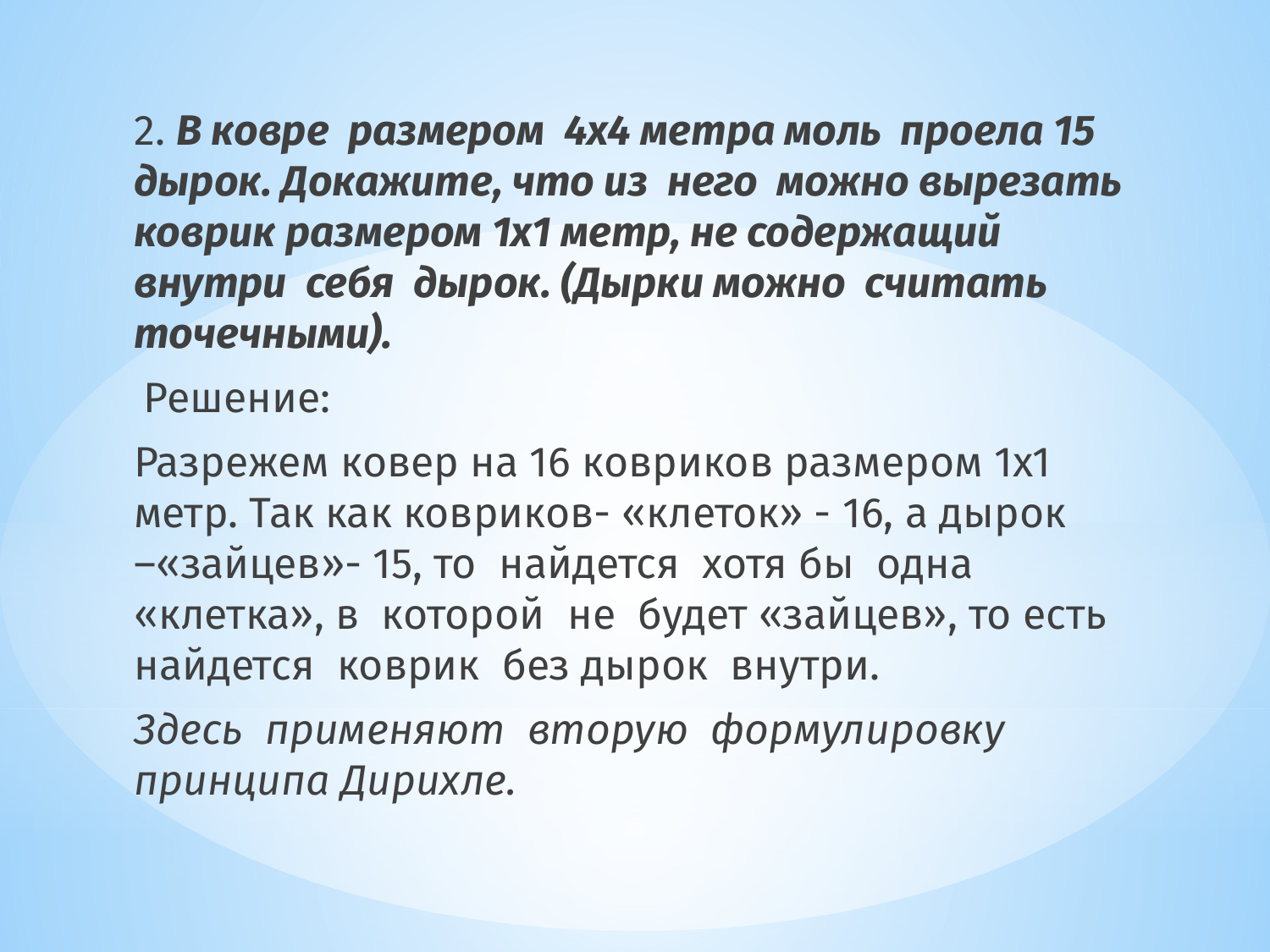

2. В ковре  размером  4х4 метра моль  проела 15 дырок. Докажите, что из  него  можно вырезать коврик размером 1х1 метр, не содержащий внутри  себя  дырок. (Дырки можно  считать  точечными).
 Решение:
Разрежем ковер на 16 ковриков размером 1х1 метр. Так как ковриков- «клеток» - 16, а дырок –«зайцев»- 15, то  найдется  хотя бы  одна «клетка», в  которой  не  будет «зайцев», то есть найдется  коврик  без дырок  внутри.
Здесь  применяют  вторую  формулировку принципа Дирихле.